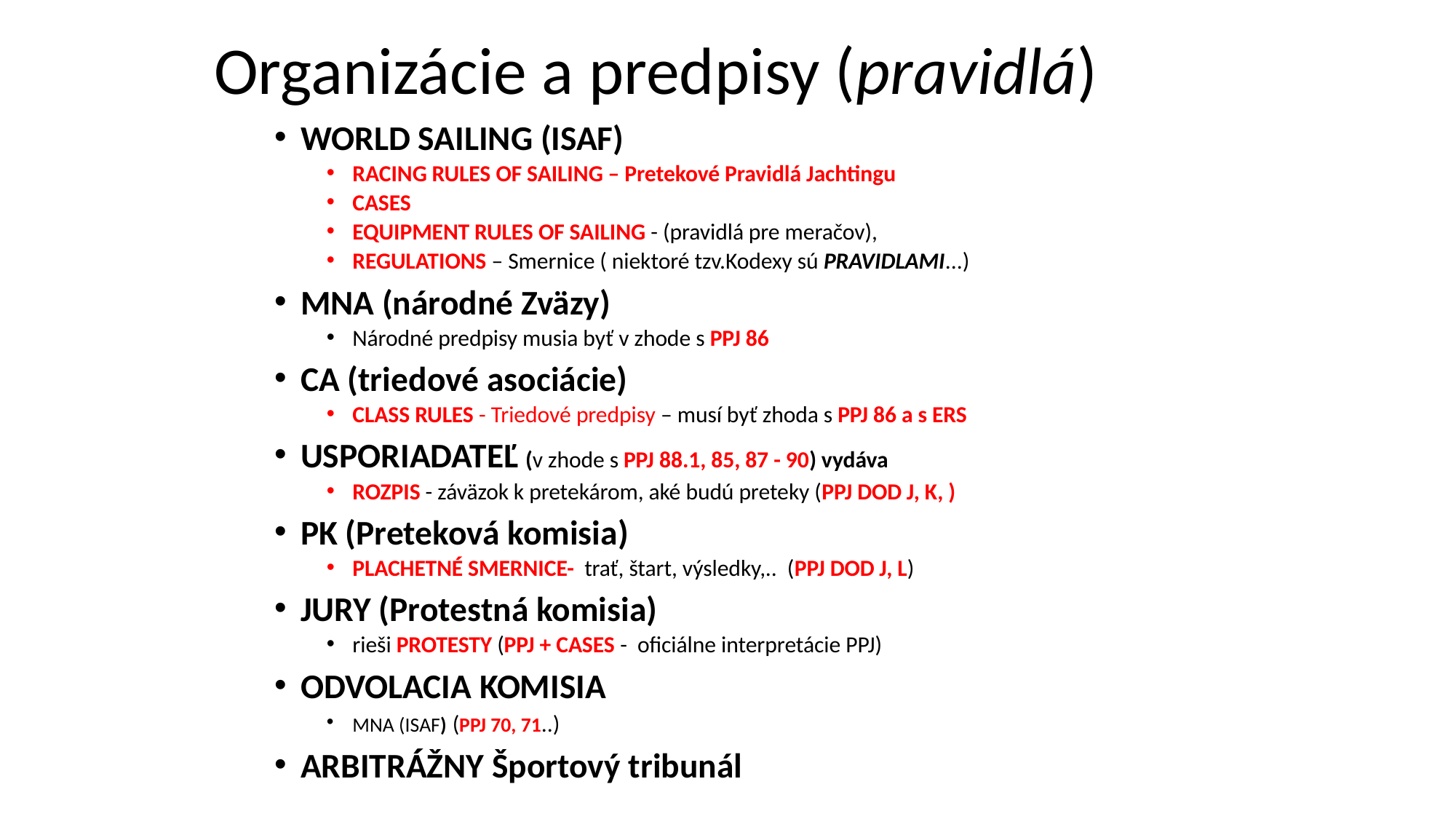

# Organizácie a predpisy (pravidlá)
WORLD SAILING (ISAF)
RACING RULES OF SAILING – Pretekové Pravidlá Jachtingu
CASES
EQUIPMENT RULES OF SAILING - (pravidlá pre meračov),
REGULATIONS – Smernice ( niektoré tzv.Kodexy sú PRAVIDLAMI...)
MNA (národné Zväzy)
Národné predpisy musia byť v zhode s PPJ 86
CA (triedové asociácie)
CLASS RULES - Triedové predpisy – musí byť zhoda s PPJ 86 a s ERS
USPORIADATEĽ (v zhode s PPJ 88.1, 85, 87 - 90) vydáva
ROZPIS - záväzok k pretekárom, aké budú preteky (PPJ DOD J, K, )
PK (Preteková komisia)
PLACHETNÉ SMERNICE-  trať, štart, výsledky,..  (PPJ DOD J, L)
JURY (Protestná komisia)
rieši PROTESTY (PPJ + CASES -  oficiálne interpretácie PPJ)
ODVOLACIA KOMISIA
MNA (ISAF) (PPJ 70, 71..)
ARBITRÁŽNY Športový tribunál